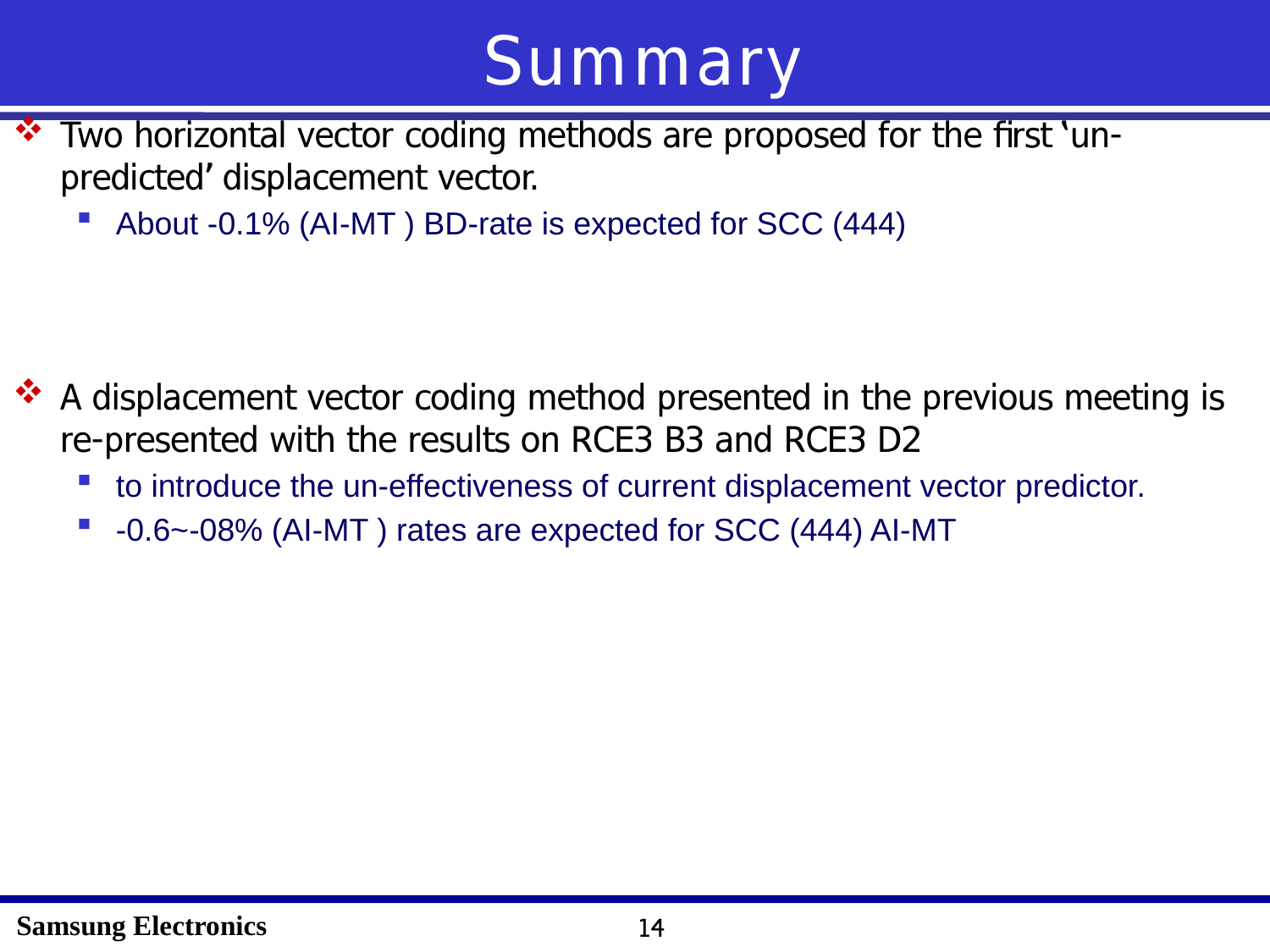

# Summary
Two horizontal vector coding methods are proposed for the first ‘un-predicted’ displacement vector.
About -0.1% (AI-MT ) BD-rate is expected for SCC (444)

A displacement vector coding method presented in the previous meeting is re-presented with the results on RCE3 B3 and RCE3 D2
to introduce the un-effectiveness of current displacement vector predictor.
-0.6~-08% (AI-MT ) rates are expected for SCC (444) AI-MT
14